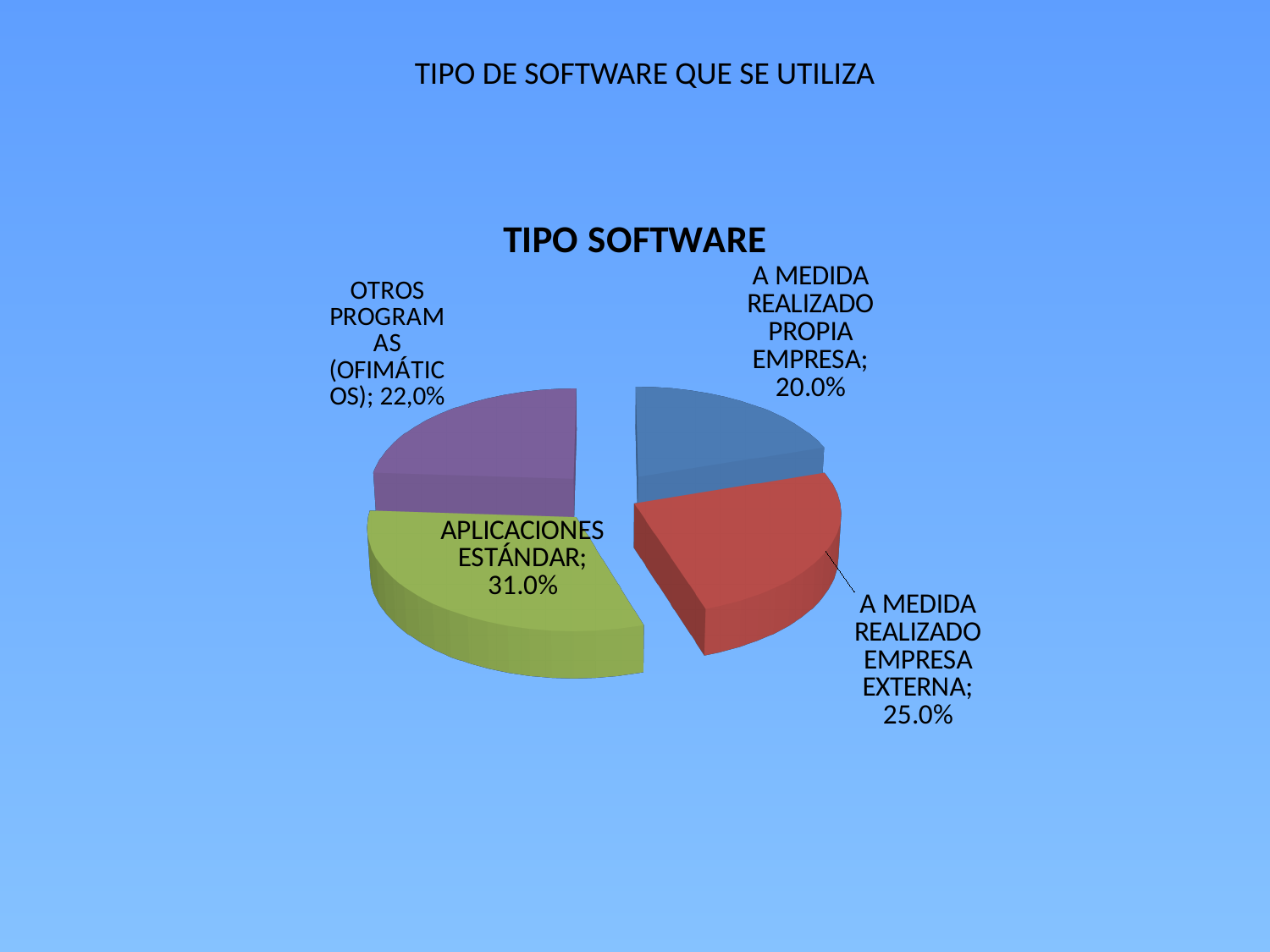

TIPO DE SOFTWARE QUE SE UTILIZA

[unsupported chart]